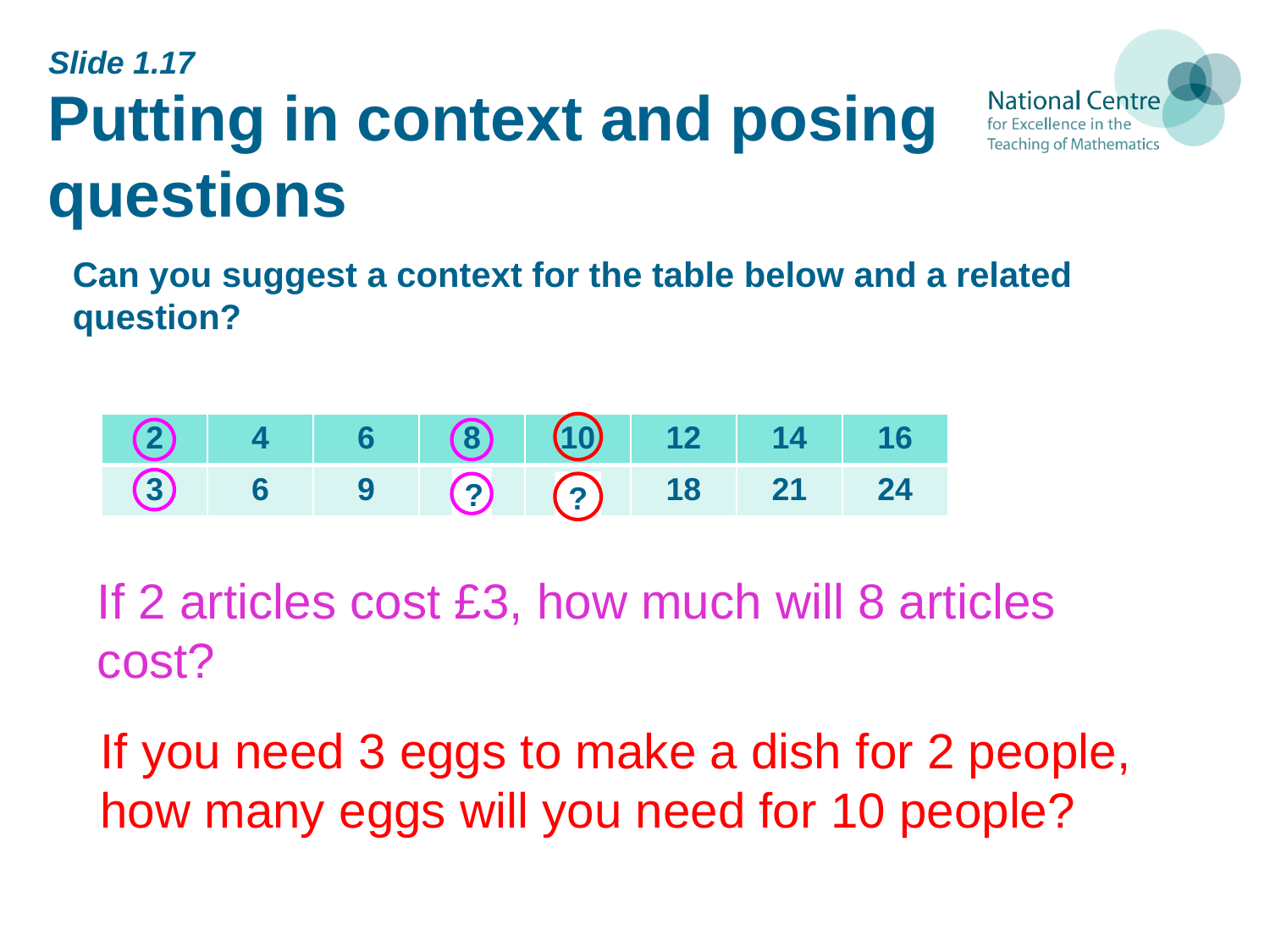

Slide 1.17
# Putting in context and posing questions
Can you suggest a context for the table below and a related question?
| 2 | 4 | 6 | 8 | 10 | 12 | 14 | 16 |
| --- | --- | --- | --- | --- | --- | --- | --- |
| 3 | 6 | 9 | 12 | 15 | 18 | 21 | 24 |

?

?

If 2 articles cost £3, how much will 8 articles cost?
If you need 3 eggs to make a dish for 2 people, how many eggs will you need for 10 people?